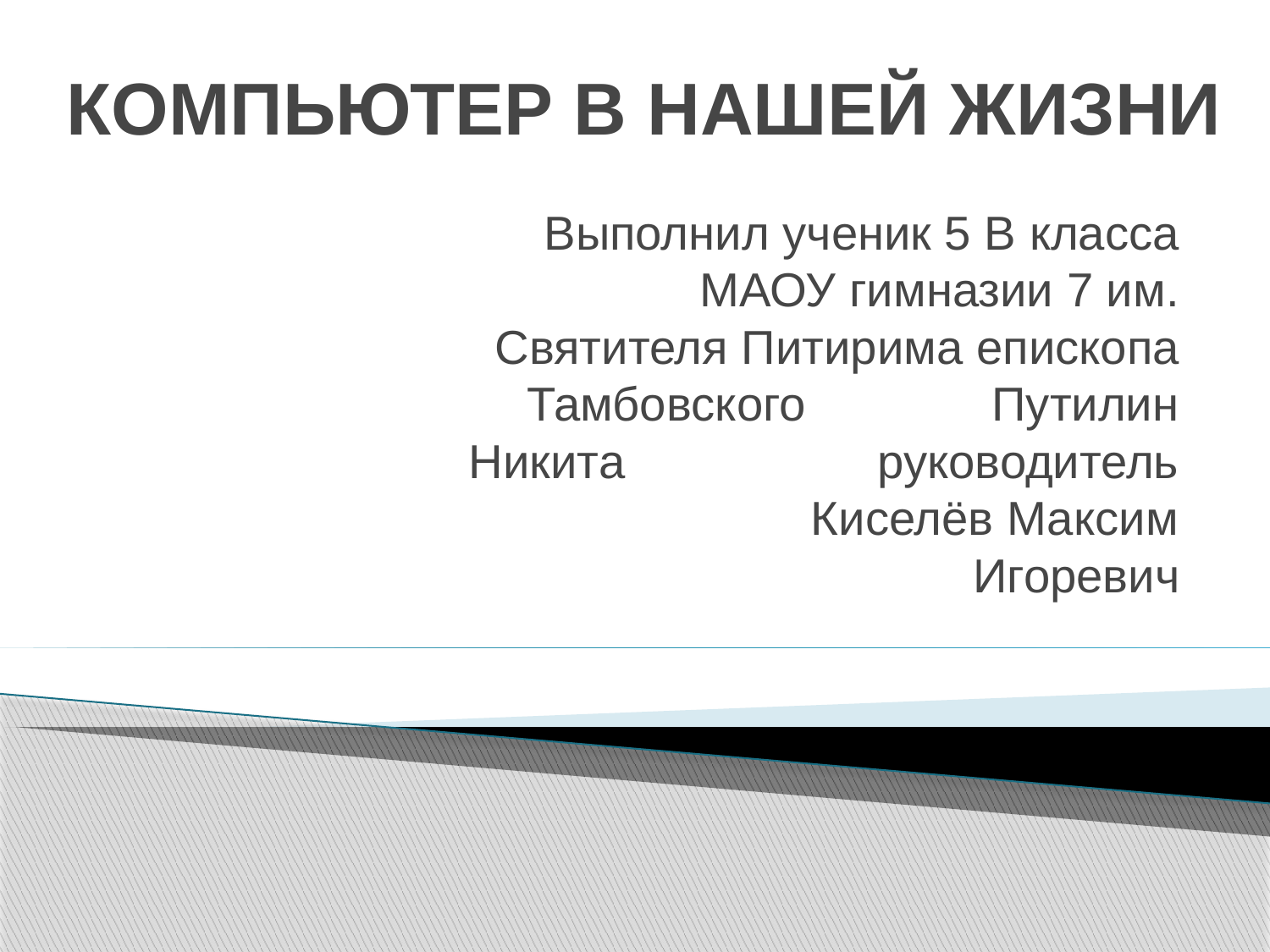

# КОМПЬЮТЕР В НАШЕЙ ЖИЗНИ
Выполнил ученик 5 В класса МАОУ гимназии 7 им. Святителя Питирима епископа Тамбовского              Путилин Никита                   руководитель                         Киселёв Максим Игоревич